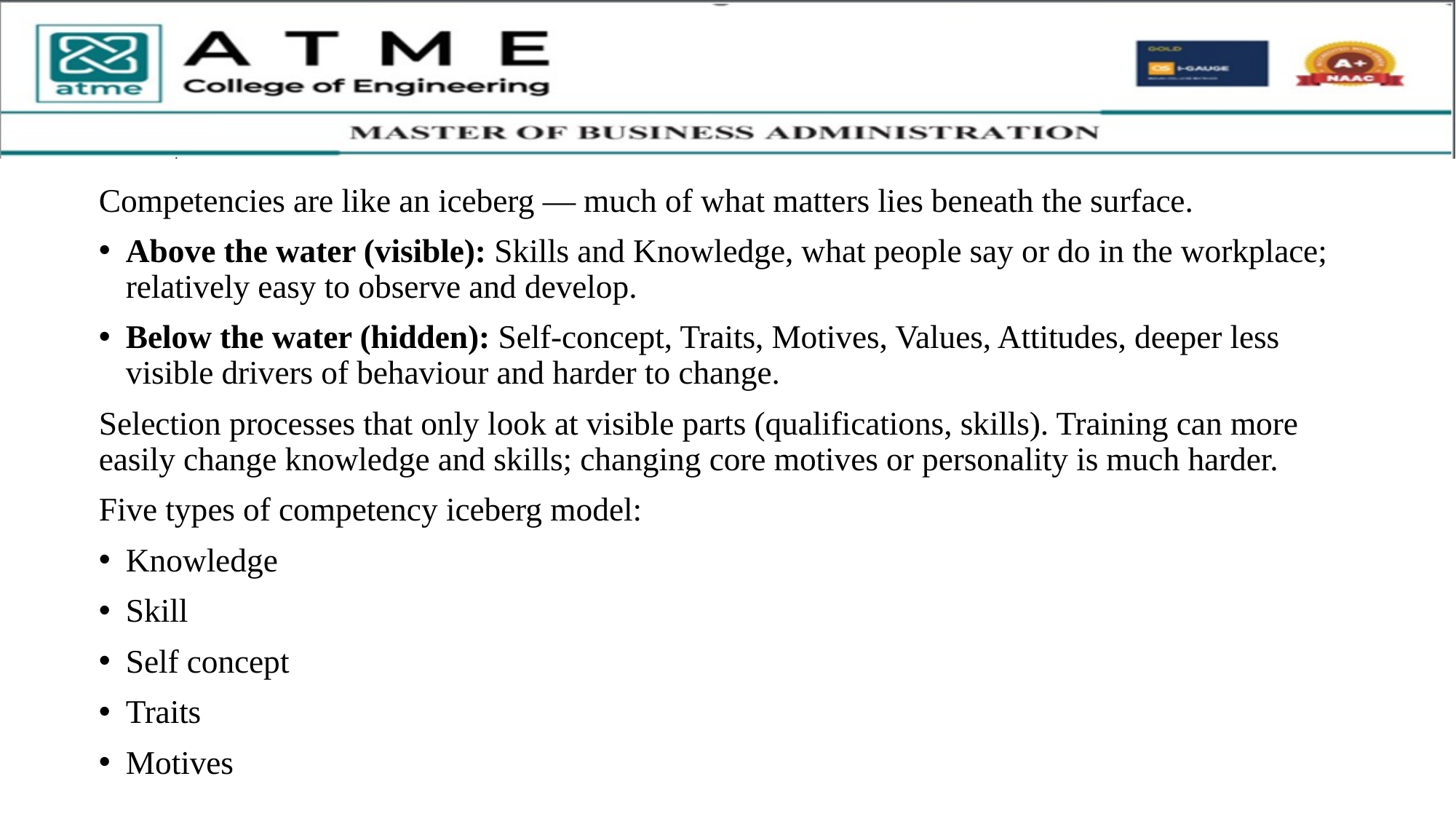

Competencies are like an iceberg — much of what matters lies beneath the surface.
Above the water (visible): Skills and Knowledge, what people say or do in the workplace; relatively easy to observe and develop.
Below the water (hidden): Self-concept, Traits, Motives, Values, Attitudes, deeper less visible drivers of behaviour and harder to change.
Selection processes that only look at visible parts (qualifications, skills). Training can more easily change knowledge and skills; changing core motives or personality is much harder.
Five types of competency iceberg model:
Knowledge
Skill
Self concept
Traits
Motives